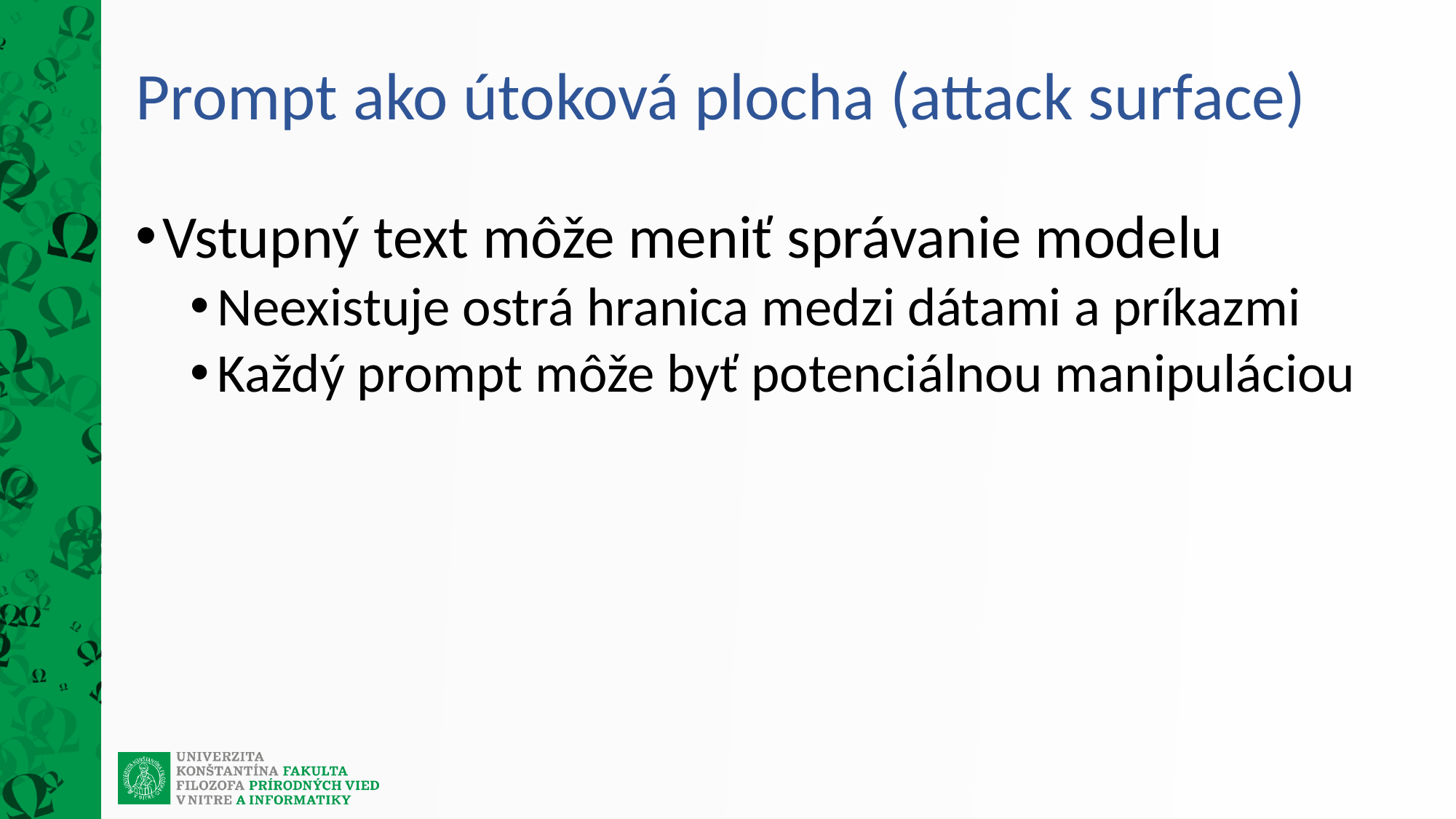

# Prompt ako útoková plocha (attack surface)
Vstupný text môže meniť správanie modelu
Neexistuje ostrá hranica medzi dátami a príkazmi
Každý prompt môže byť potenciálnou manipuláciou